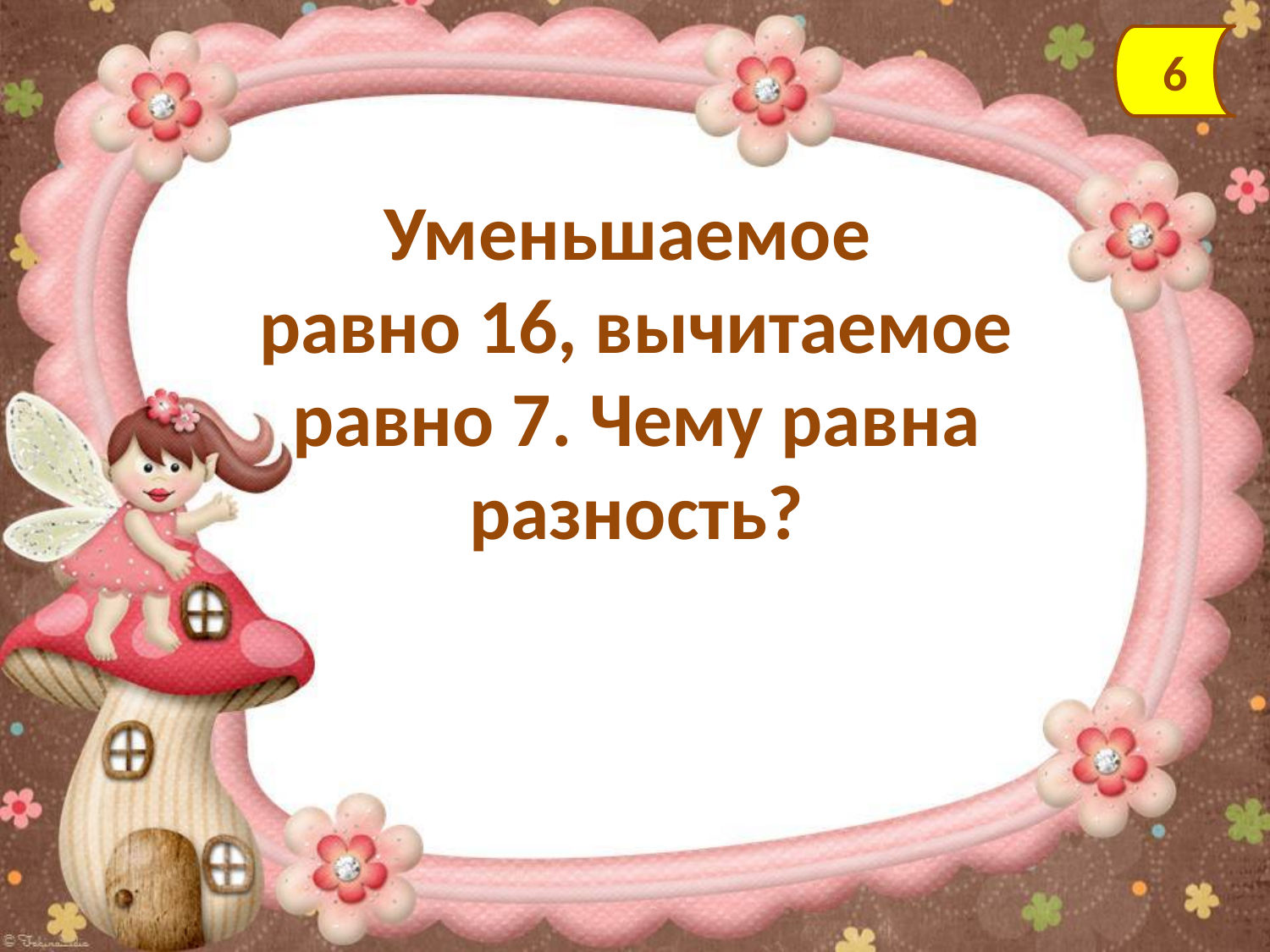

6
Уменьшаемое
равно 16, вычитаемое равно 7. Чему равна разность?